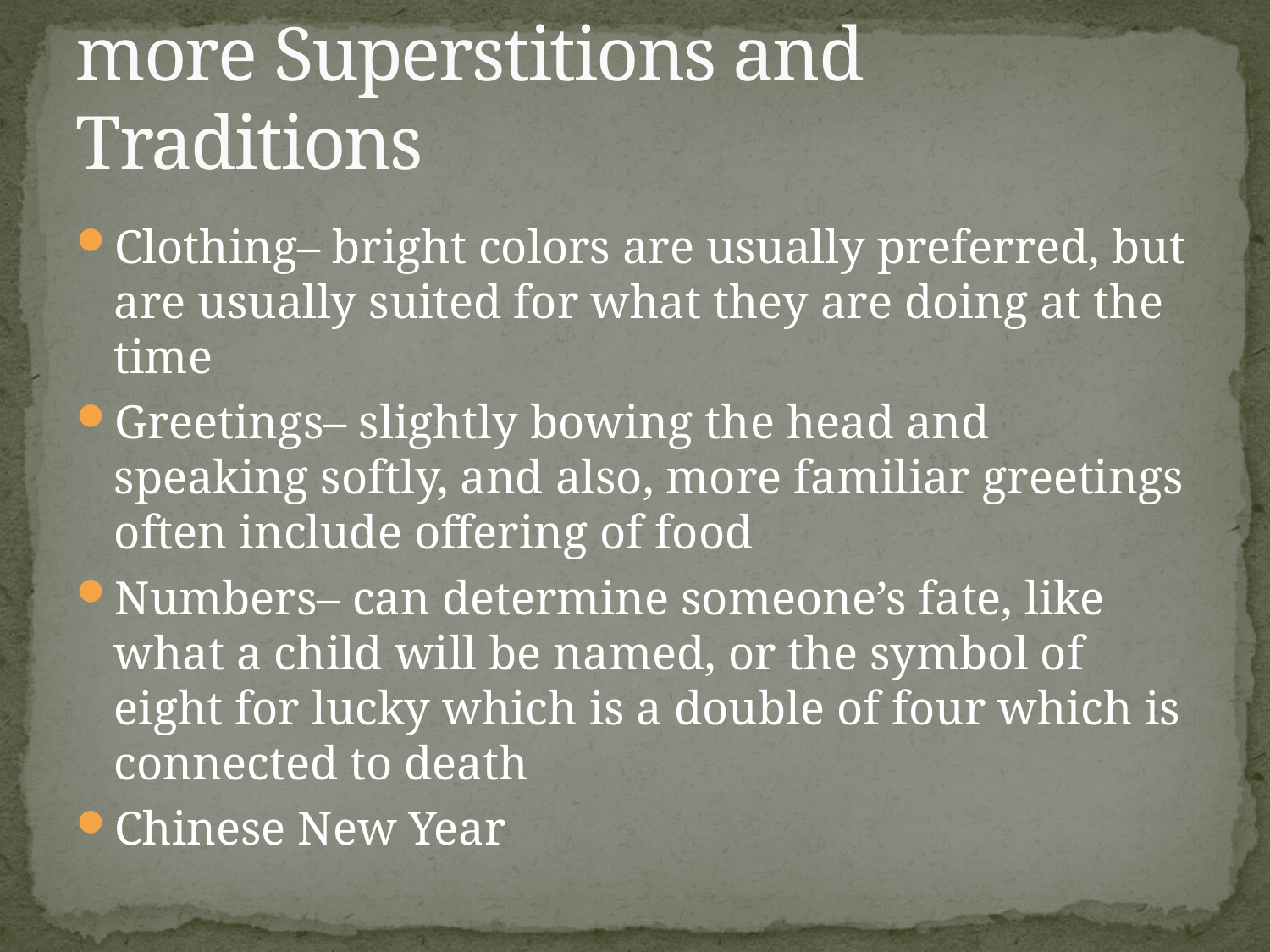

# more Superstitions and Traditions
Clothing– bright colors are usually preferred, but are usually suited for what they are doing at the time
Greetings– slightly bowing the head and speaking softly, and also, more familiar greetings often include offering of food
Numbers– can determine someone’s fate, like what a child will be named, or the symbol of eight for lucky which is a double of four which is connected to death
Chinese New Year